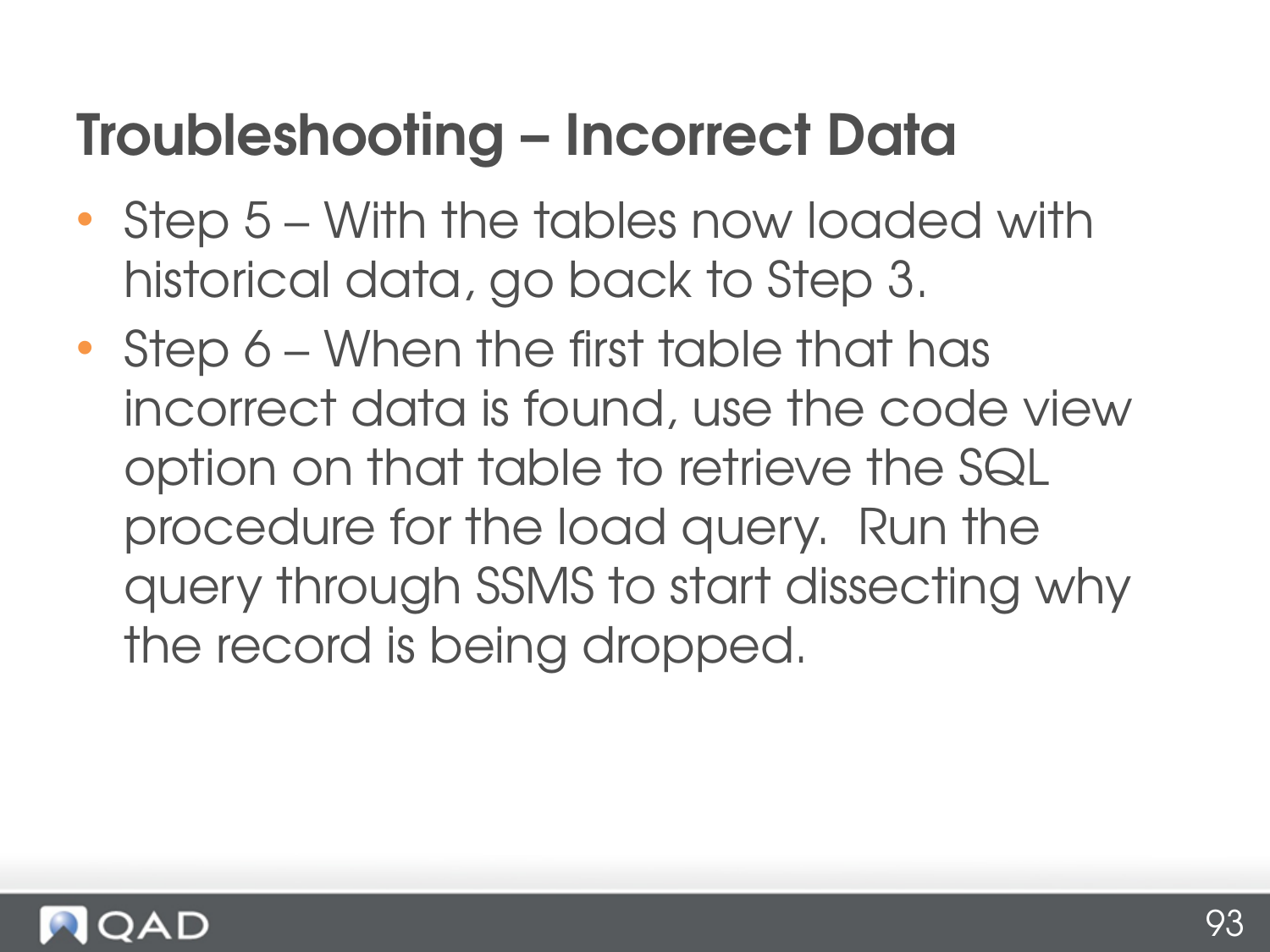

Troubleshooting – Incorrect Data
Step 5 – With the tables now loaded with historical data, go back to Step 3.
Step 6 – When the first table that has incorrect data is found, use the code view option on that table to retrieve the SQL procedure for the load query.  Run the query through SSMS to start dissecting why the record is being dropped.

93